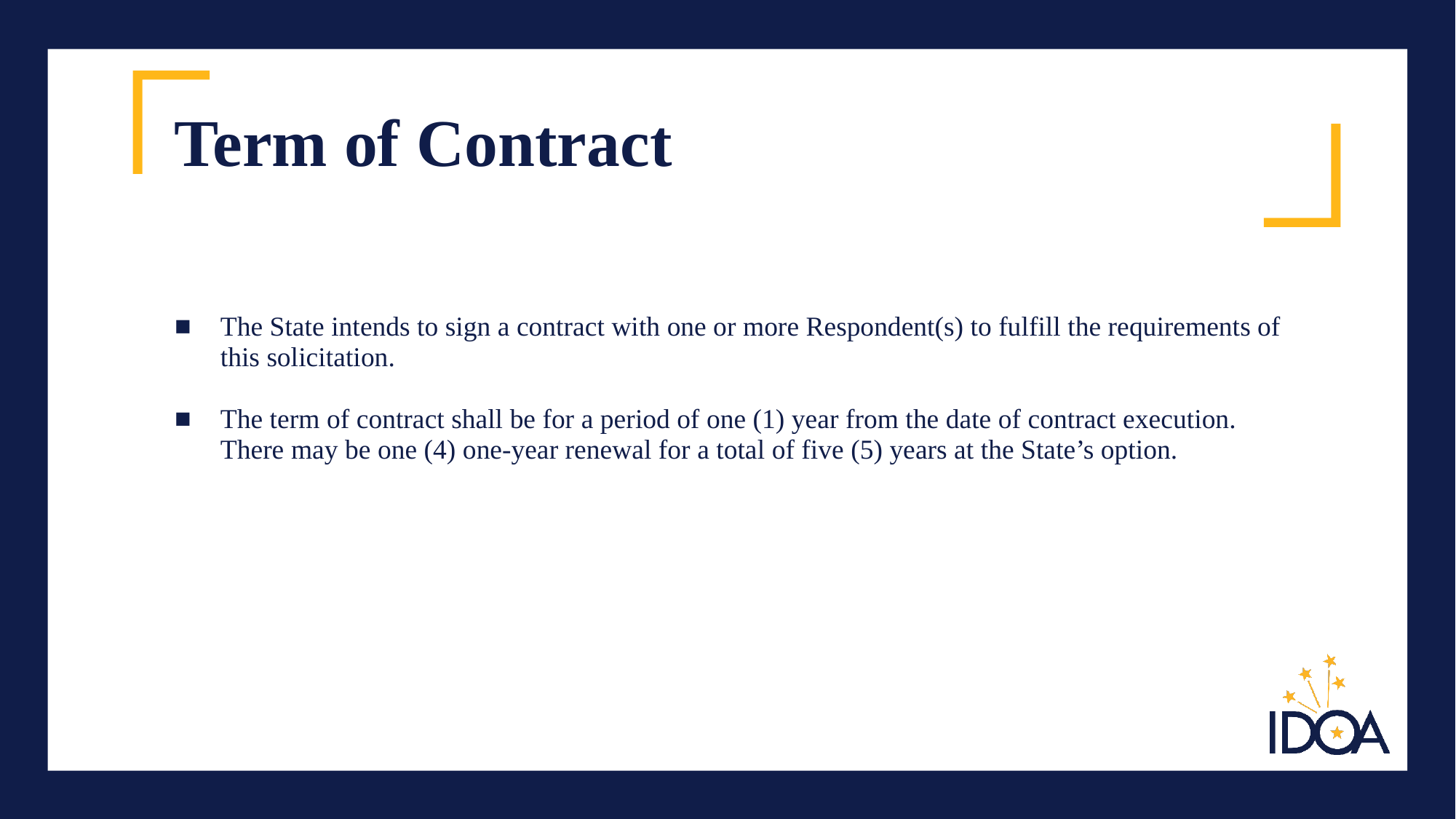

# Term of Contract

The State intends to sign a contract with one or more Respondent(s) to fulfill the requirements of this solicitation.

The term of contract shall be for a period of one (1) year from the date of contract execution.  There may be one (4) one-year renewal for a total of five (5) years at the State’s option.